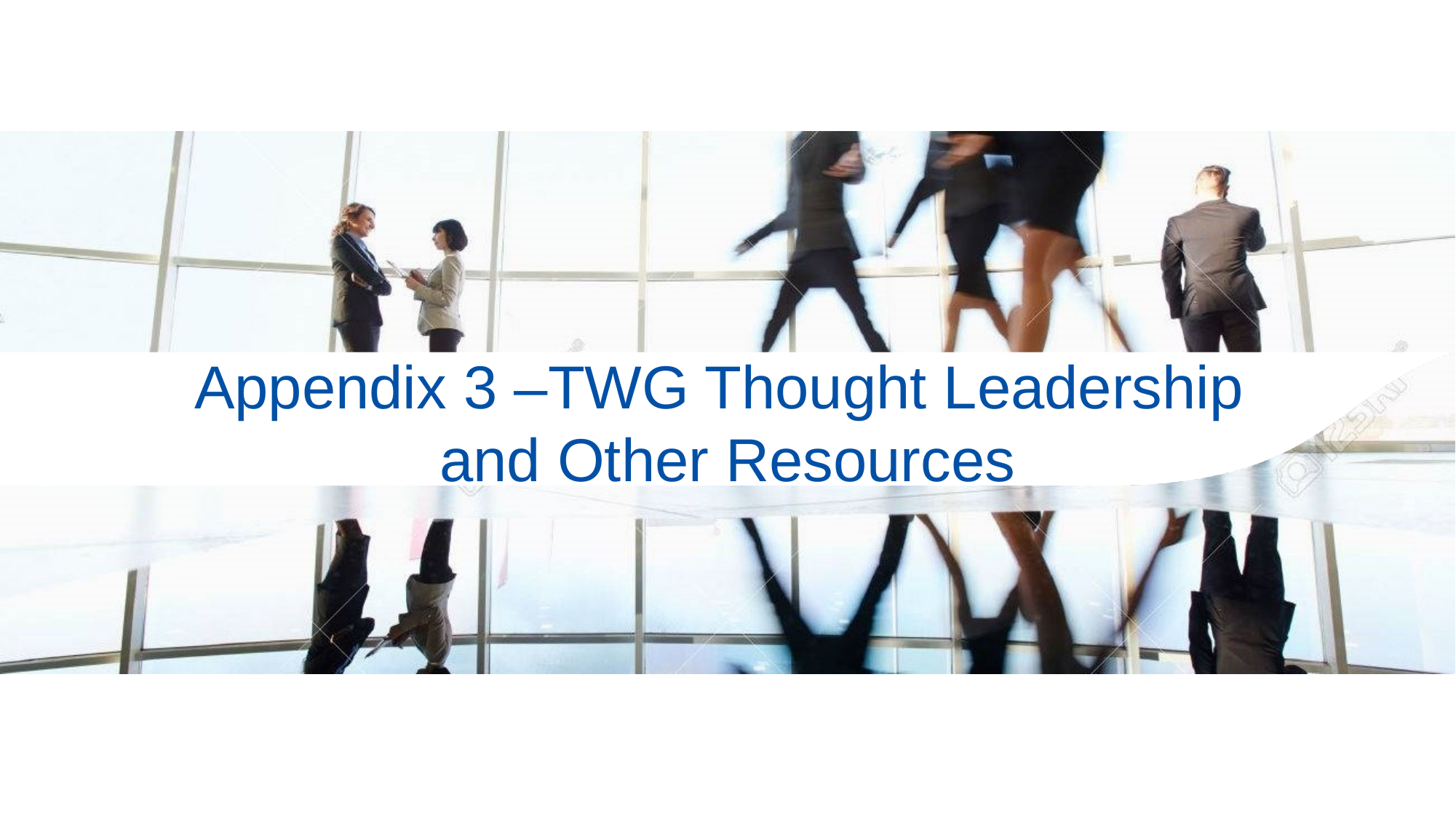

# Appendix 3 –TWG Thought Leadership and Other Resources